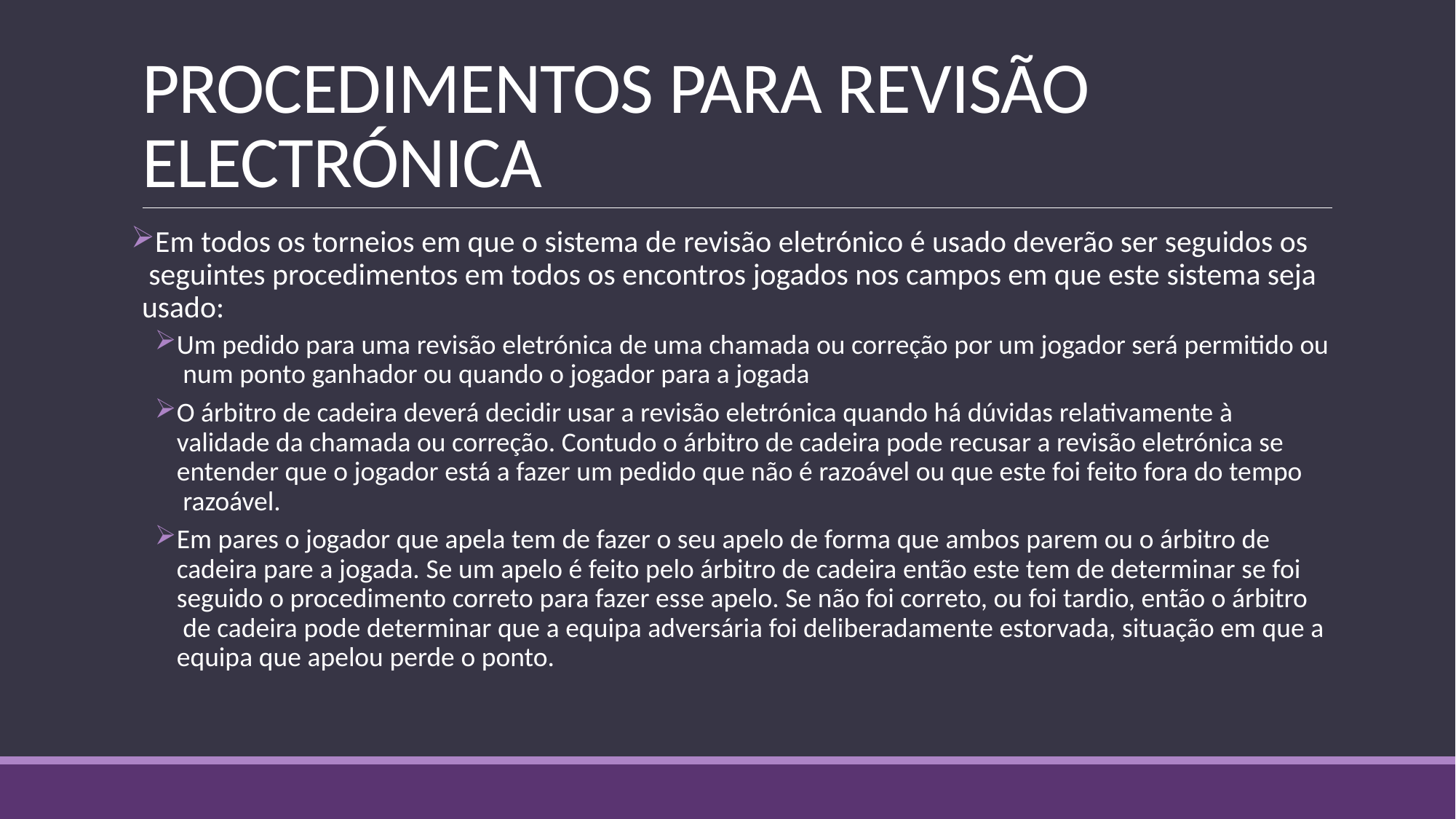

# PROCEDIMENTOS PARA REVISÃO              ELECTRÓNICA
Em todos os torneios em que o sistema de revisão eletrónico é usado deverão ser seguidos os  seguintes procedimentos em todos os encontros jogados nos campos em que este sistema seja usado:
Um pedido para uma revisão eletrónica de uma chamada ou correção por um jogador será permitido ou num ponto ganhador ou quando o jogador para a jogada
O árbitro de cadeira deverá decidir usar a revisão eletrónica quando há dúvidas relativamente à              validade da chamada ou correção. Contudo o árbitro de cadeira pode recusar a revisão eletrónica se      entender que o jogador está a fazer um pedido que não é razoável ou que este foi feito fora do tempo   razoável.
Em pares o jogador que apela tem de fazer o seu apelo de forma que ambos parem ou o árbitro de        cadeira pare a jogada. Se um apelo é feito pelo árbitro de cadeira então este tem de determinar se foi    seguido o procedimento correto para fazer esse apelo. Se não foi correto, ou foi tardio, então o árbitro  de cadeira pode determinar que a equipa adversária foi deliberadamente estorvada, situação em que a equipa que apelou perde o ponto.